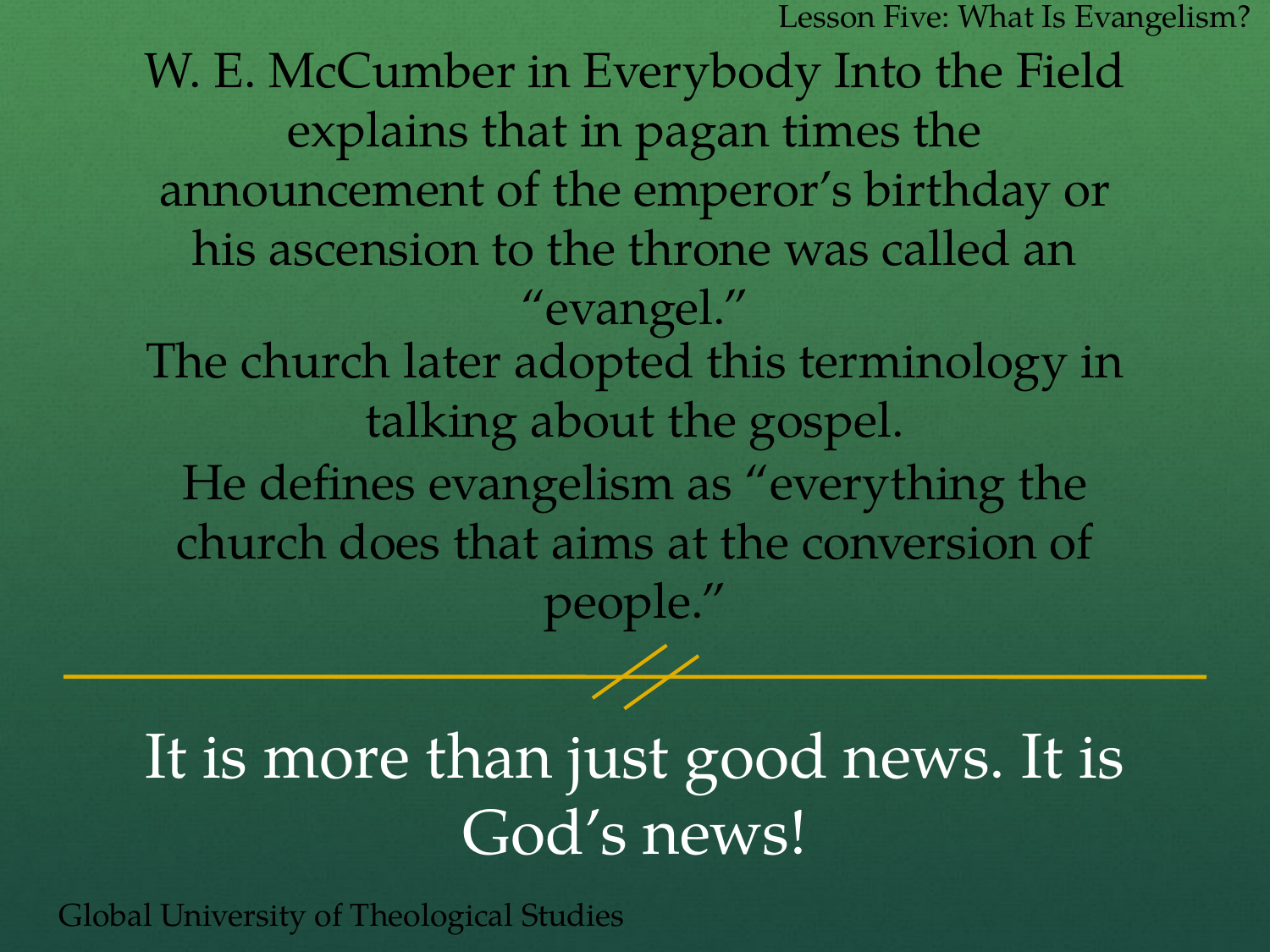

Lesson Five: What Is Evangelism?

W. E. McCumber in Everybody Into the Field explains that in pagan times the announcement of the emperor’s birthday or his ascension to the throne was called an “evangel.”
The church later adopted this terminology in talking about the gospel.
He defines evangelism as “everything the church does that aims at the conversion of people.”
It is more than just good news. It is God’s news!
Global University of Theological Studies